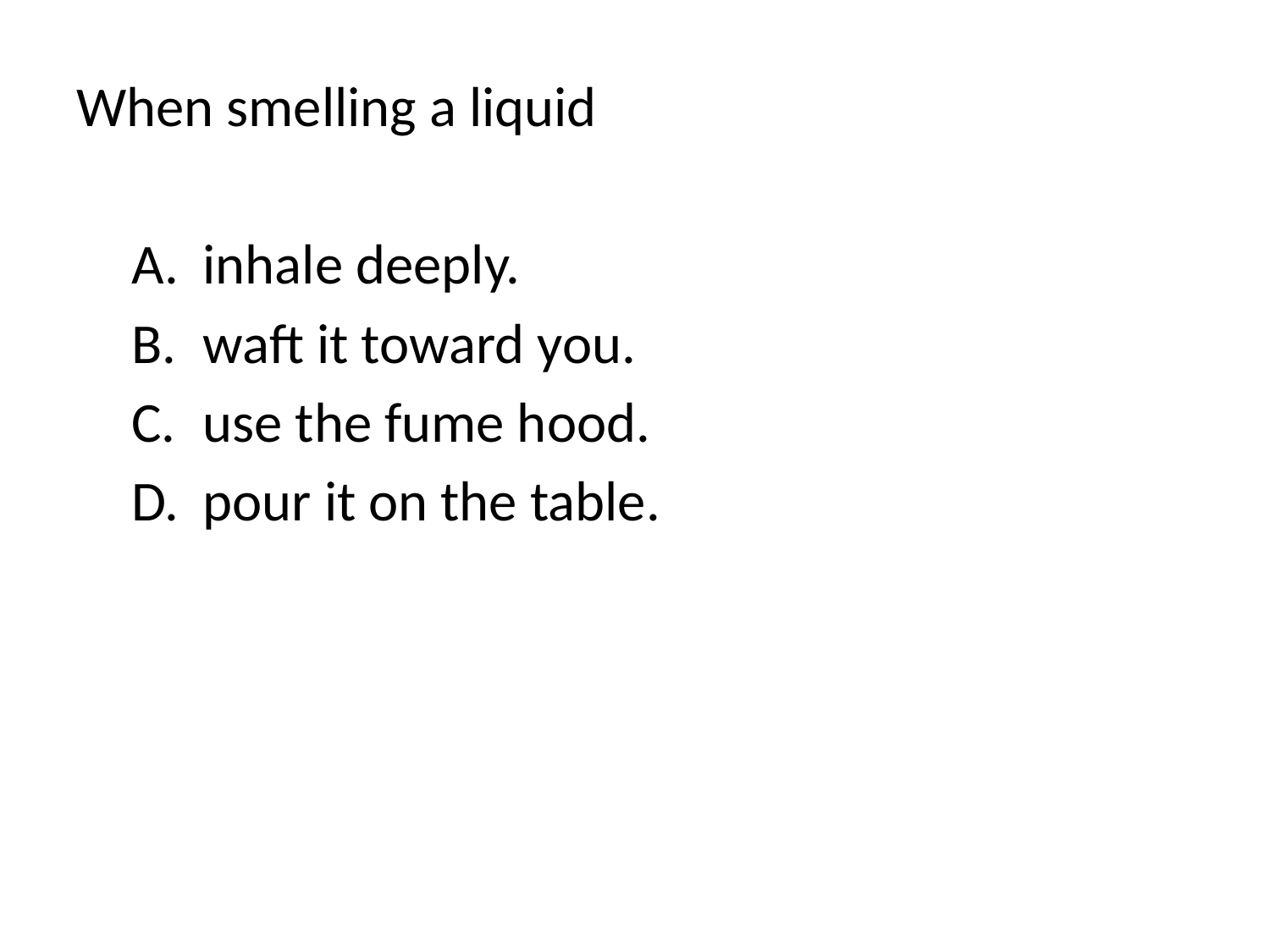

When smelling a liquid

inhale deeply.
waft it toward you.
use the fume hood.
pour it on the table.